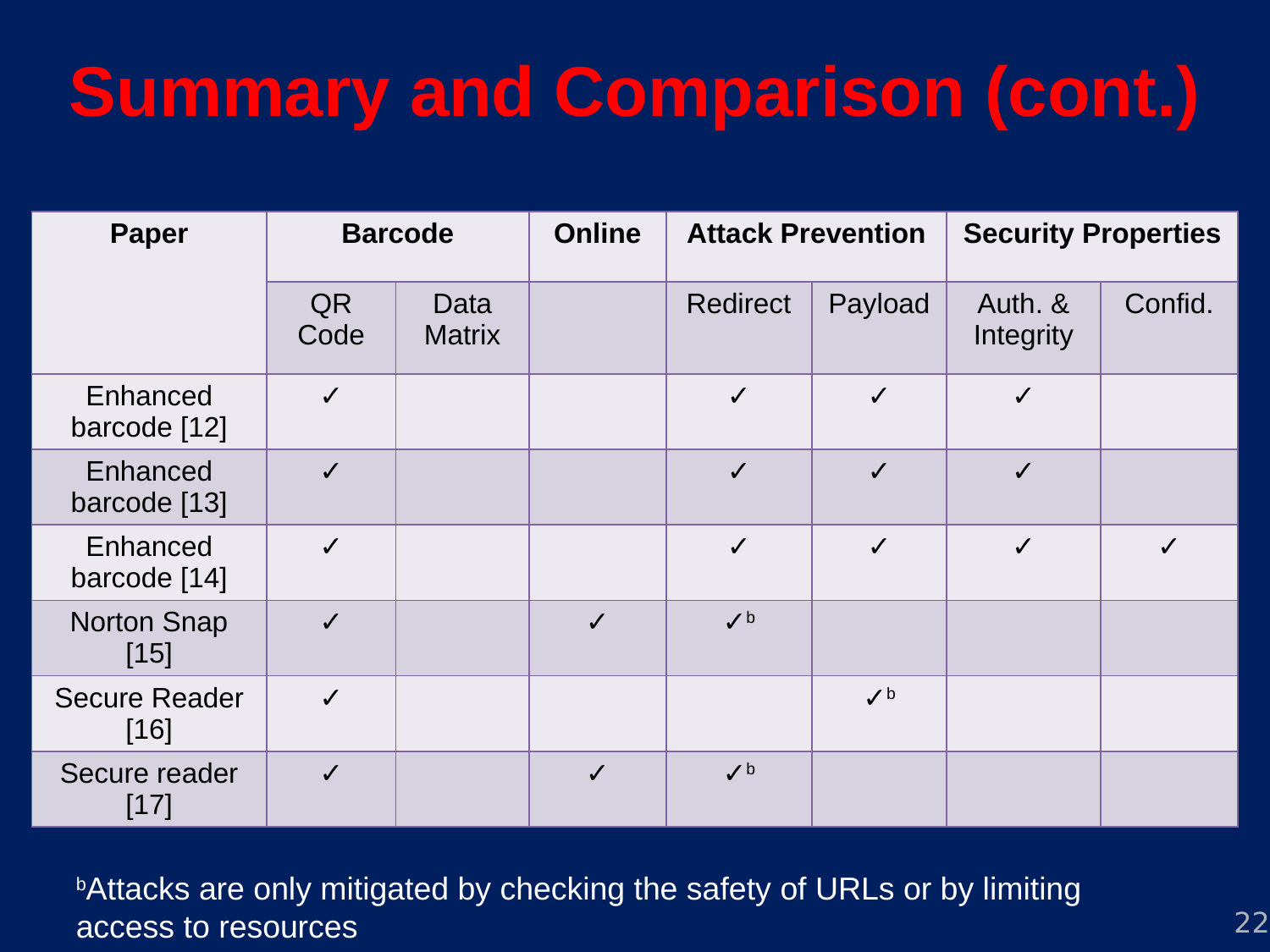

# Summary and Comparison (cont.)
| Paper | Barcode |  | Online | Attack Prevention |  | Security Properties |  |
| --- | --- | --- | --- | --- | --- | --- | --- |
|  | QR Code | Data Matrix |  | Redirect | Payload | Auth. & Integrity | Confid. |
| Enhanced barcode [12] | ✓ |  |  | ✓ | ✓ | ✓ |  |
| Enhanced barcode [13] | ✓ |  |  | ✓ | ✓ | ✓ |  |
| Enhanced barcode [14] | ✓ |  |  | ✓ | ✓ | ✓ | ✓ |
| Norton Snap [15] | ✓ |  | ✓ | ✓b |  |  |  |
| Secure Reader [16] | ✓ |  |  |  | ✓b |  |  |
| Secure reader [17] | ✓ |  | ✓ | ✓b |  |  |  |
bAttacks are only mitigated by checking the safety of URLs or by limiting access to resources
22